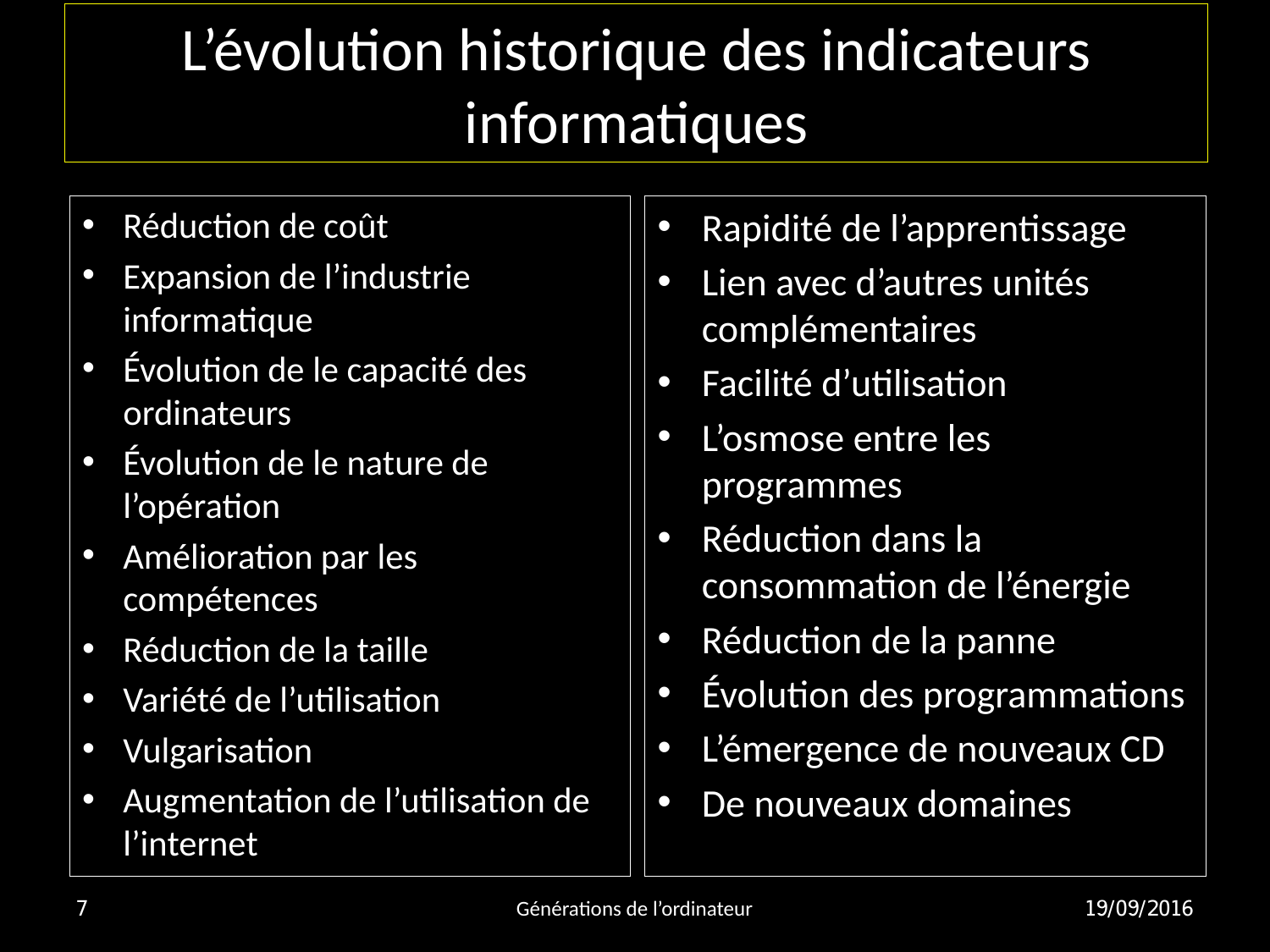

# L’évolution historique des indicateurs informatiques
Réduction de coût
Expansion de l’industrie informatique
Évolution de le capacité des ordinateurs
Évolution de le nature de l’opération
Amélioration par les compétences
Réduction de la taille
Variété de l’utilisation
Vulgarisation
Augmentation de l’utilisation de l’internet

Rapidité de l’apprentissage
Lien avec d’autres unités complémentaires
Facilité d’utilisation
L’osmose entre les programmes
Réduction dans la consommation de l’énergie
Réduction de la panne
Évolution des programmations
L’émergence de nouveaux CD
De nouveaux domaines

7
Générations de l’ordinateur
19/09/2016